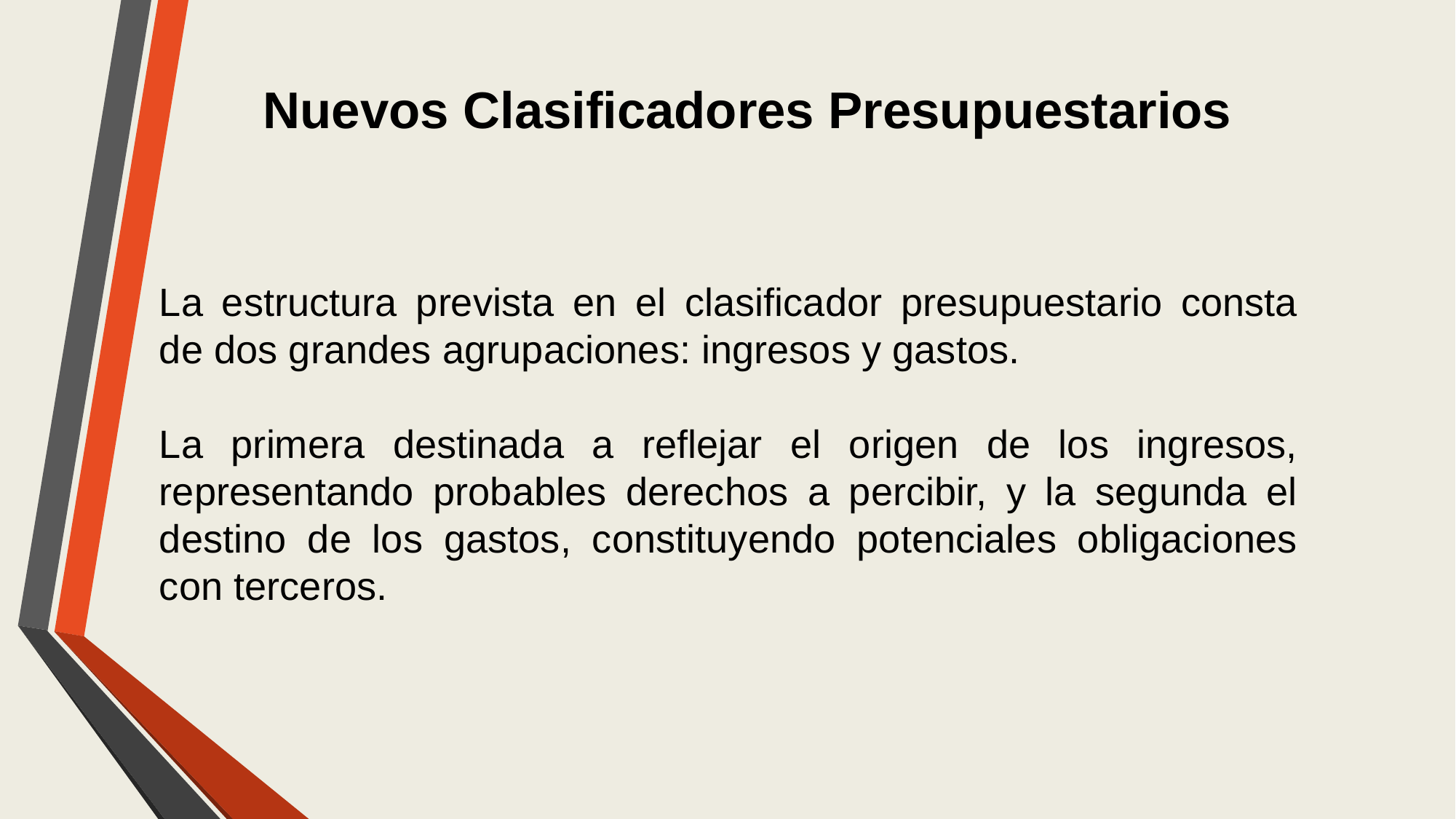

Nuevos Clasificadores Presupuestarios
La estructura prevista en el clasificador presupuestario consta de dos grandes agrupaciones: ingresos y gastos.

La primera destinada a reflejar el origen de los ingresos, representando probables derechos a percibir, y la segunda el destino de los gastos, constituyendo potenciales obligaciones con terceros.